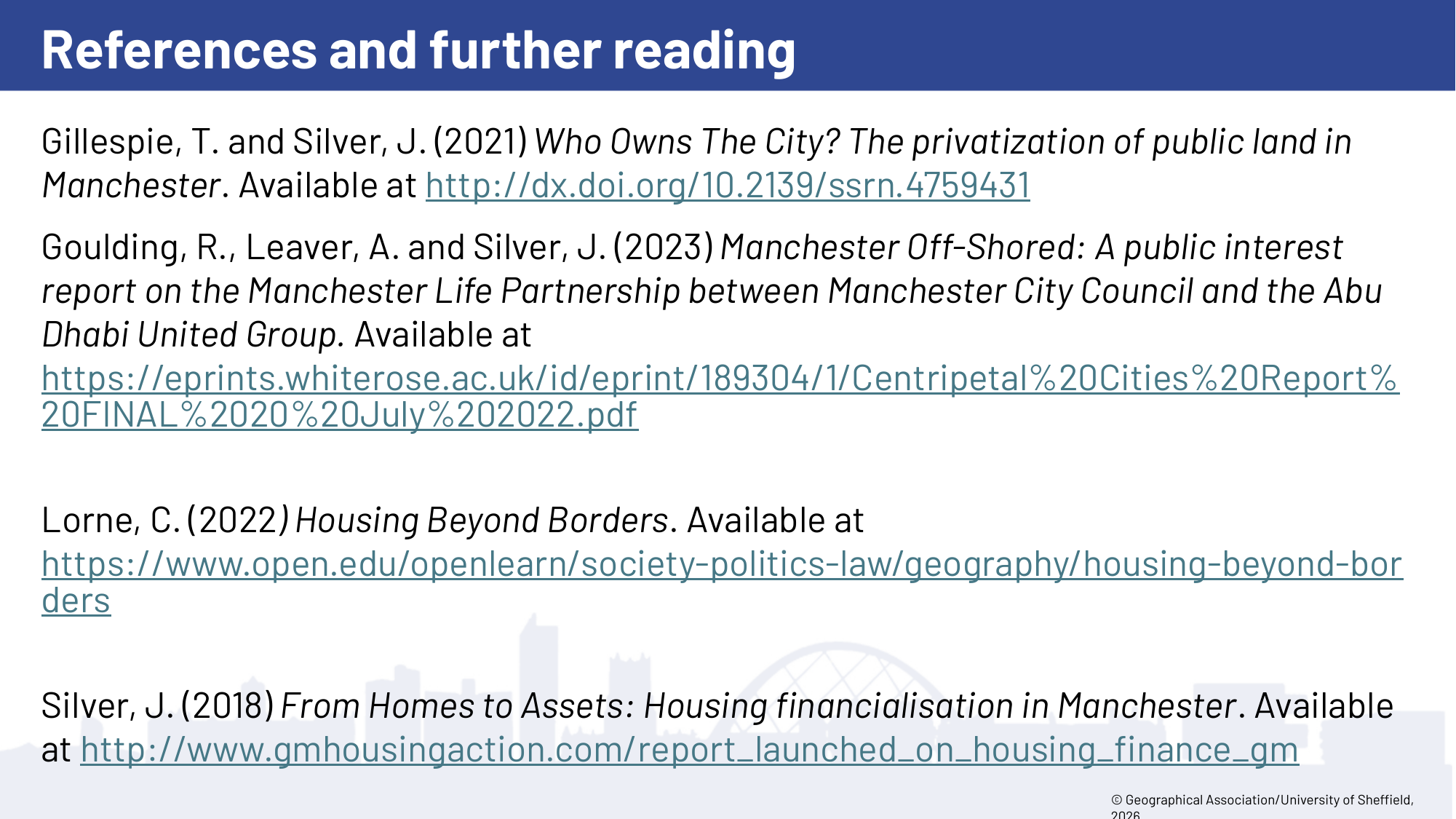

References and further reading
Gillespie, T. and Silver, J. (2021) Who Owns The City? The privatization of public land in Manchester. Available at http://dx.doi.org/10.2139/ssrn.4759431
Goulding, R., Leaver, A. and Silver, J. (2023) Manchester Off-Shored: A public interest report on the Manchester Life Partnership between Manchester City Council and the Abu Dhabi United Group. Available at https://eprints.whiterose.ac.uk/id/eprint/189304/1/Centripetal%20Cities%20Report%20FINAL%2020%20July%202022.pdf
Lorne, C. (2022) Housing Beyond Borders. Available at https://www.open.edu/openlearn/society-politics-law/geography/housing-beyond-borders
Silver, J. (2018) From Homes to Assets: Housing financialisation in Manchester. Available at http://www.gmhousingaction.com/report_launched_on_housing_finance_gm